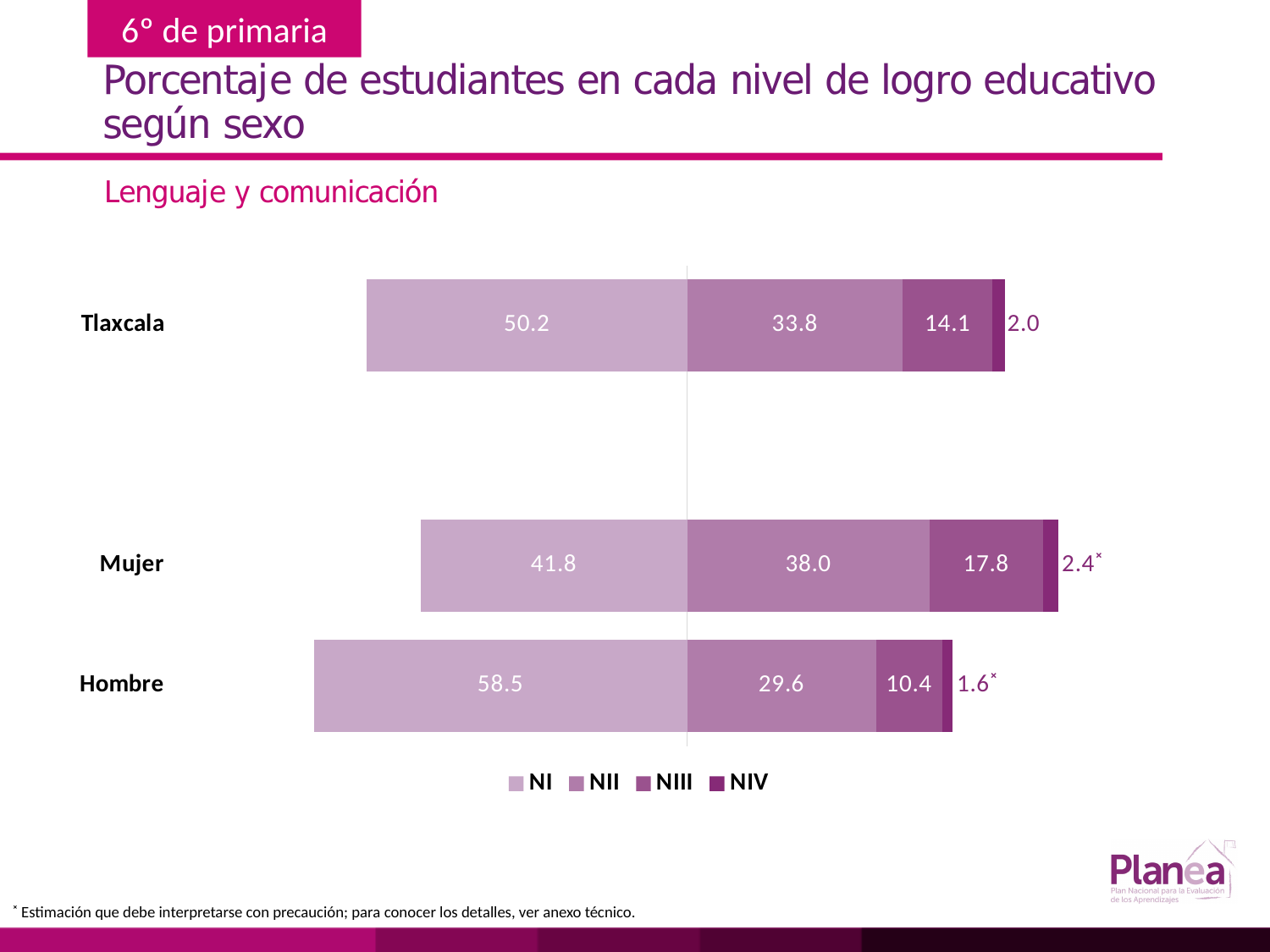

# Porcentaje de estudiantes en cada nivel de logro educativo según sexo

Lenguaje y comunicación

### Chart

| Category |  |  |  |  |
|---|---|---|---|---|
| Hombre | -58.5 | 29.6 | 10.4 | 1.6 |
| Mujer | -41.8 | 38.0 | 17.8 | 2.4 |
|  | None | None | None | None |
| Tlaxcala | -50.2 | 33.8 | 14.1 | 2.0 |
˟ Estimación que debe interpretarse con precaución; para conocer los detalles, ver anexo técnico.